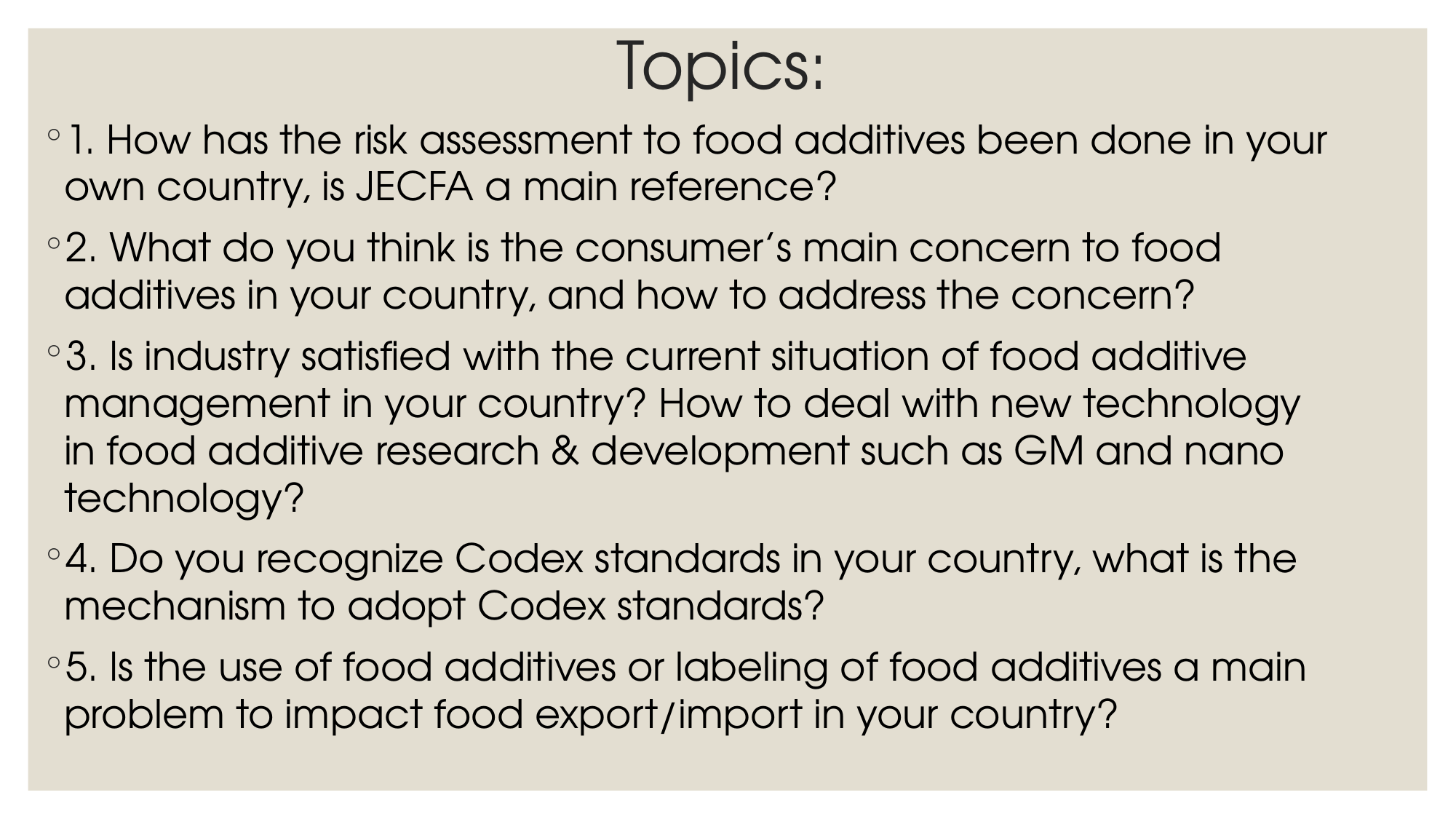

# Topics:
1. How has the risk assessment to food additives been done in your 	own country, is JECFA a main reference?
2. What do you think is the consumer’s main concern to food 	additives in your country, and how to address the concern?
3. Is industry satisfied with the current situation of food additive 	management in your country? How to deal with new technology 	in food additive research & development such as GM and nano 	technology?
4. Do you recognize Codex standards in your country, what is the 	mechanism to adopt Codex standards?
5. Is the use of food additives or labeling of food additives a main 	problem to impact food export/import in your country?